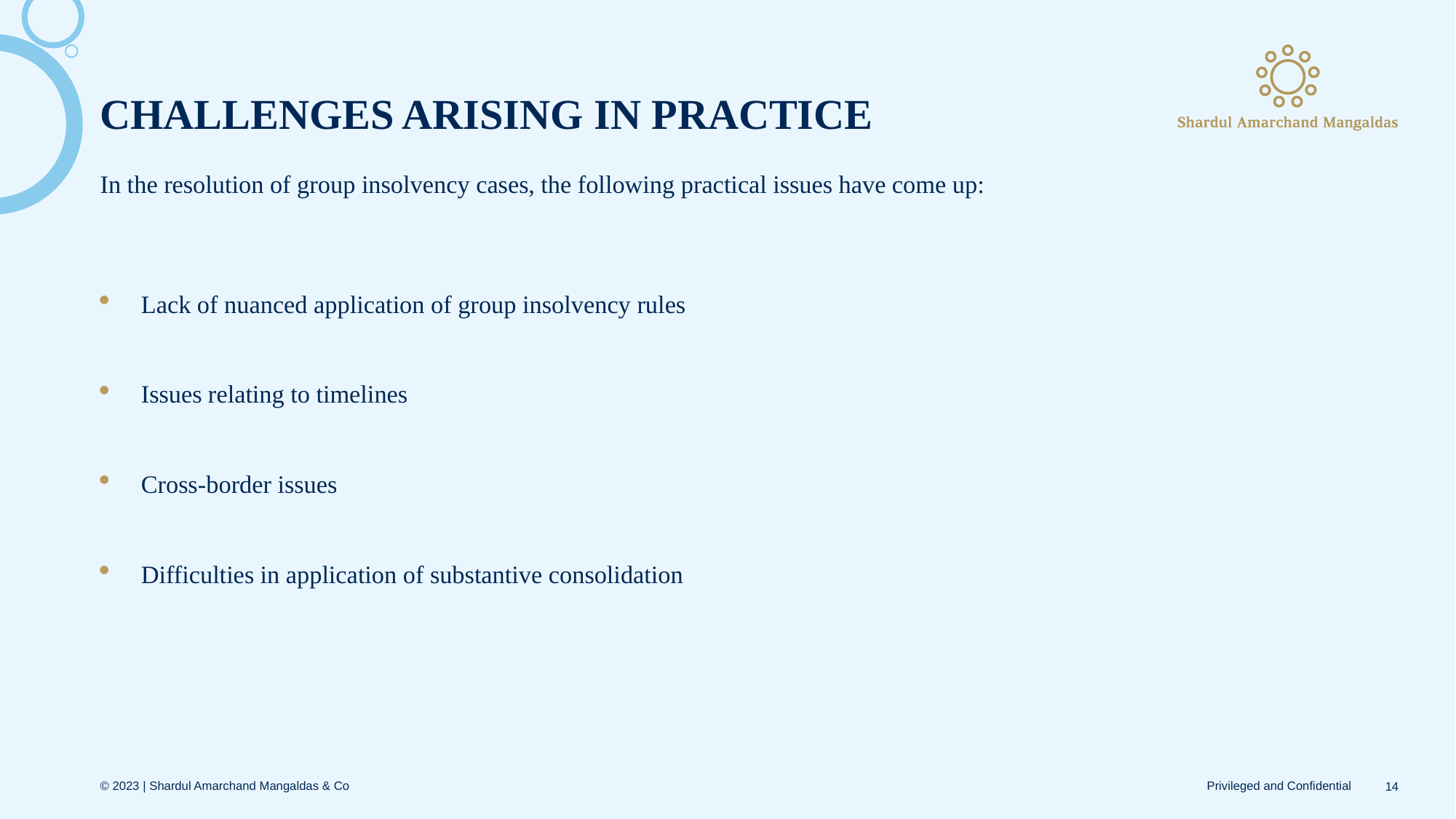

# CHALLENGES ARISING IN PRACTICE

In the resolution of group insolvency cases, the following practical issues have come up:
Lack of nuanced application of group insolvency rules
Issues relating to timelines
Cross-border issues
Difficulties in application of substantive consolidation

14